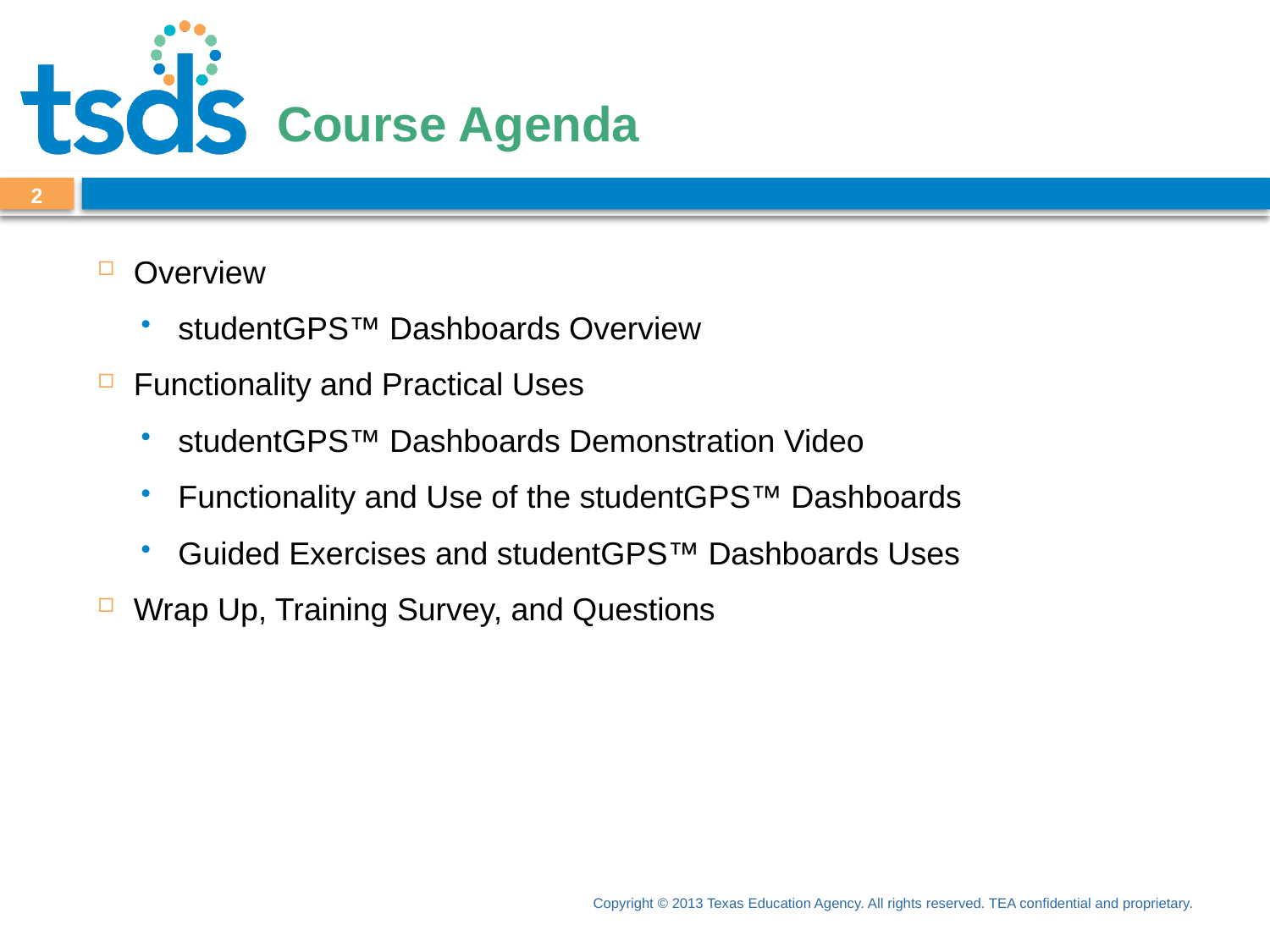

# Course Agenda
2
Overview
studentGPS™ Dashboards Overview
Functionality and Practical Uses
studentGPS™ Dashboards Demonstration Video
Functionality and Use of the studentGPS™ Dashboards
Guided Exercises and studentGPS™ Dashboards Uses
Wrap Up, Training Survey, and Questions